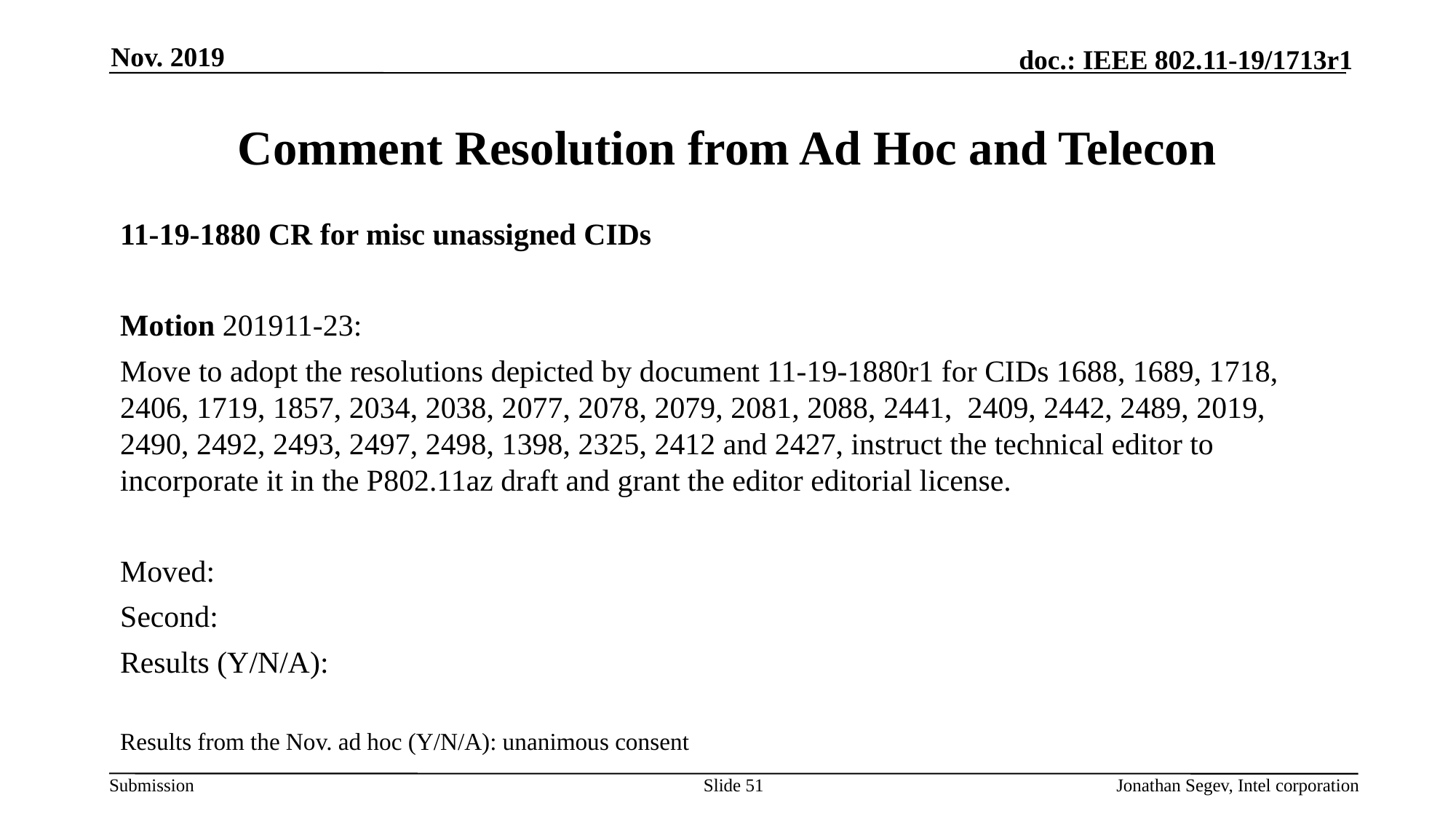

Nov. 2019
# Comment Resolution from Ad Hoc and Telecon
11-19-1880 CR for misc unassigned CIDs

Motion 201911-23:
Move to adopt the resolutions depicted by document 11-19-1880r1 for CIDs 1688, 1689, 1718, 2406, 1719, 1857, 2034, 2038, 2077, 2078, 2079, 2081, 2088, 2441,  2409, 2442, 2489, 2019, 2490, 2492, 2493, 2497, 2498, 1398, 2325, 2412 and 2427, instruct the technical editor to incorporate it in the P802.11az draft and grant the editor editorial license.

Moved:
Second:
Results (Y/N/A):

Results from the Nov. ad hoc (Y/N/A): unanimous consent

Slide 51
Jonathan Segev, Intel corporation